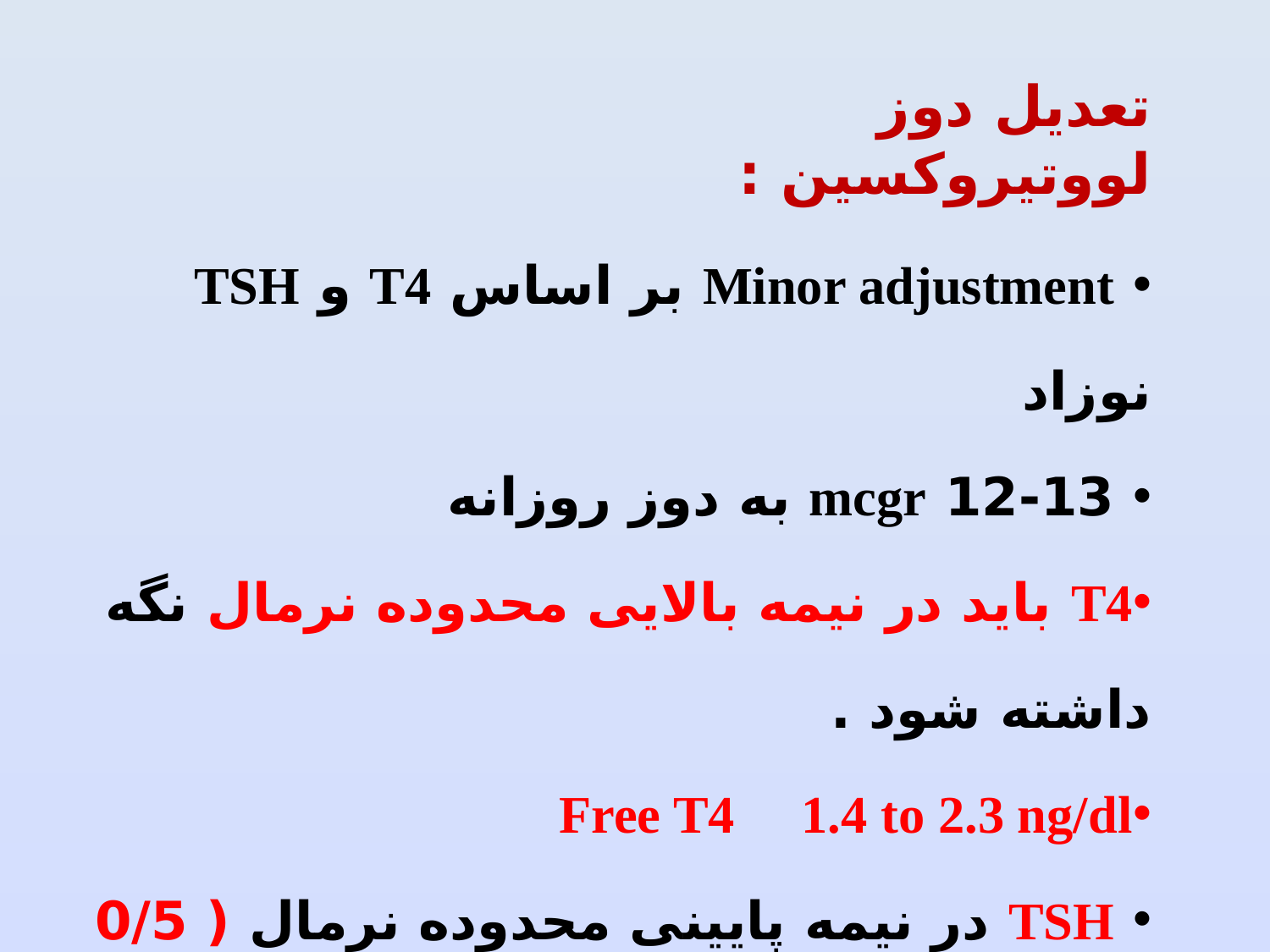

تعدیل دوز لووتیروکسین :
 Minor adjustment بر اساس T4 و TSH نوزاد
 12-13 mcgr به دوز روزانه
T4 باید در نیمه بالایی محدوده نرمال نگه داشته شود .
Free T4     1.4 to 2.3 ng/dl
 TSH در نیمه پایینی محدوده نرمال ( 0/5 - 2 mu/lit )